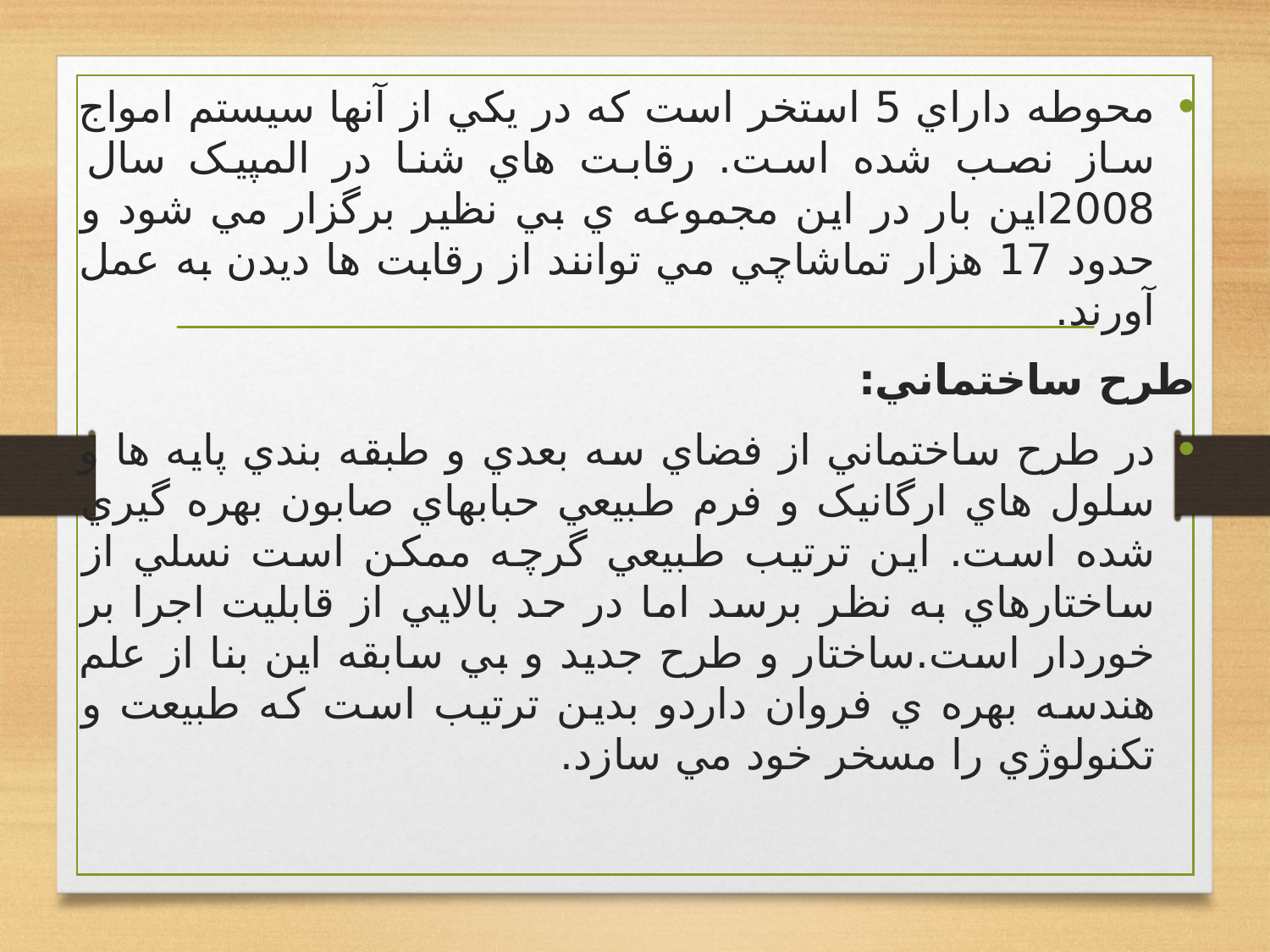

محوطه داراي 5 استخر است که در يکي از آنها سيستم امواج ساز نصب شده است. رقابت هاي شنا در المپيک سال 2008اين بار در اين مجموعه ي بي نظير برگزار مي شود و حدود 17 هزار تماشاچي مي توانند از رقابت ها ديدن به عمل آورند.
طرح ساختماني:
در طرح ساختماني از فضاي سه بعدي و طبقه بندي پايه ها و سلول هاي ارگانيک و فرم طبيعي حبابهاي صابون بهره گيري شده است. اين ترتيب طبيعي گرچه ممکن است نسلي از ساختارهاي به نظر برسد اما در حد بالايي از قابليت اجرا بر خوردار است.ساختار و طرح جديد و بي سابقه اين بنا از علم هندسه بهره ي فروان داردو بدين ترتيب است که طبيعت و تکنولوژي را مسخر خود مي سازد.